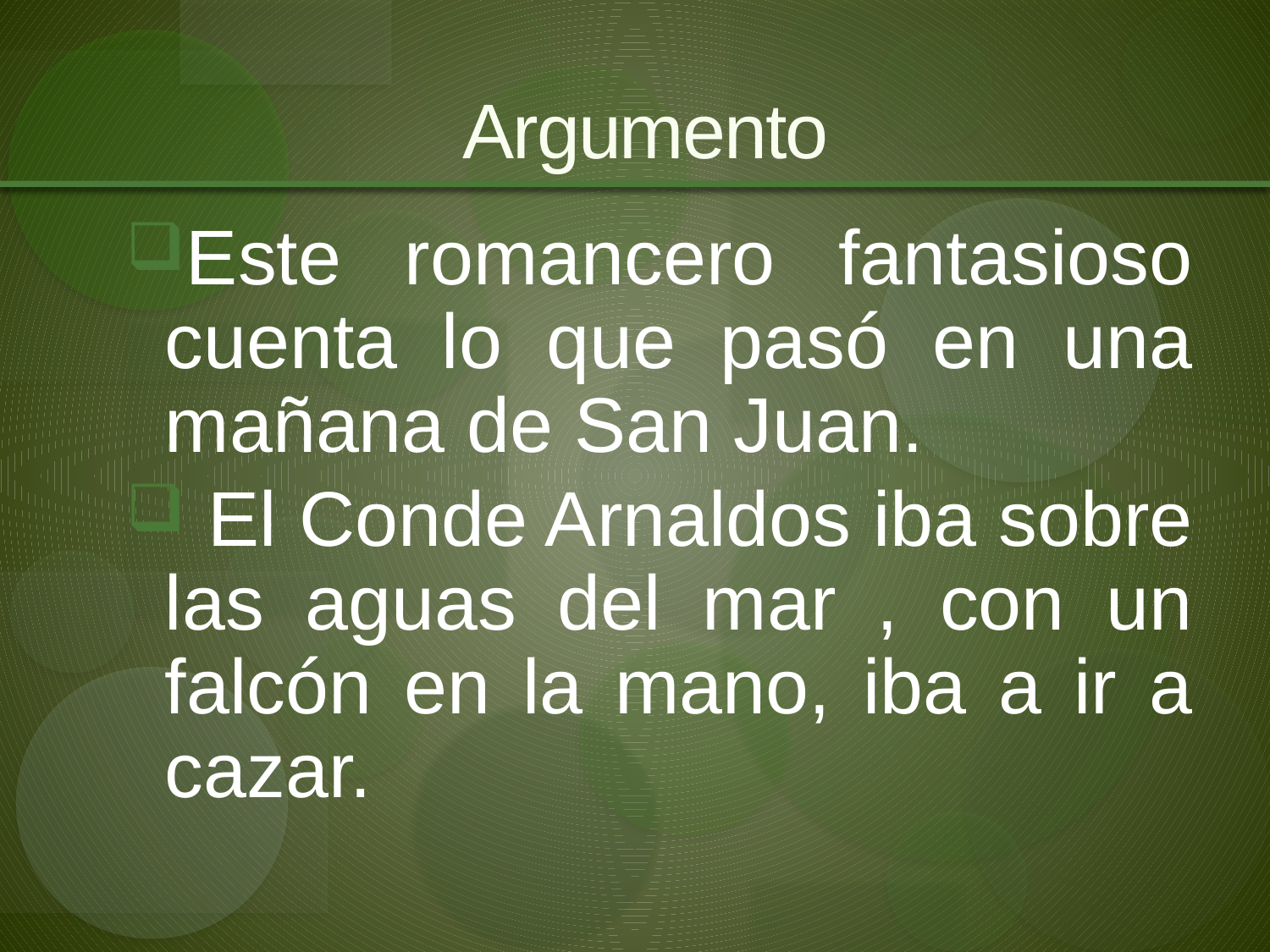

# Argumento
Este romancero fantasioso cuenta lo que pasó en una mañana de San Juan.
 El Conde Arnaldos iba sobre las aguas del mar , con un falcón en la mano, iba a ir a cazar.